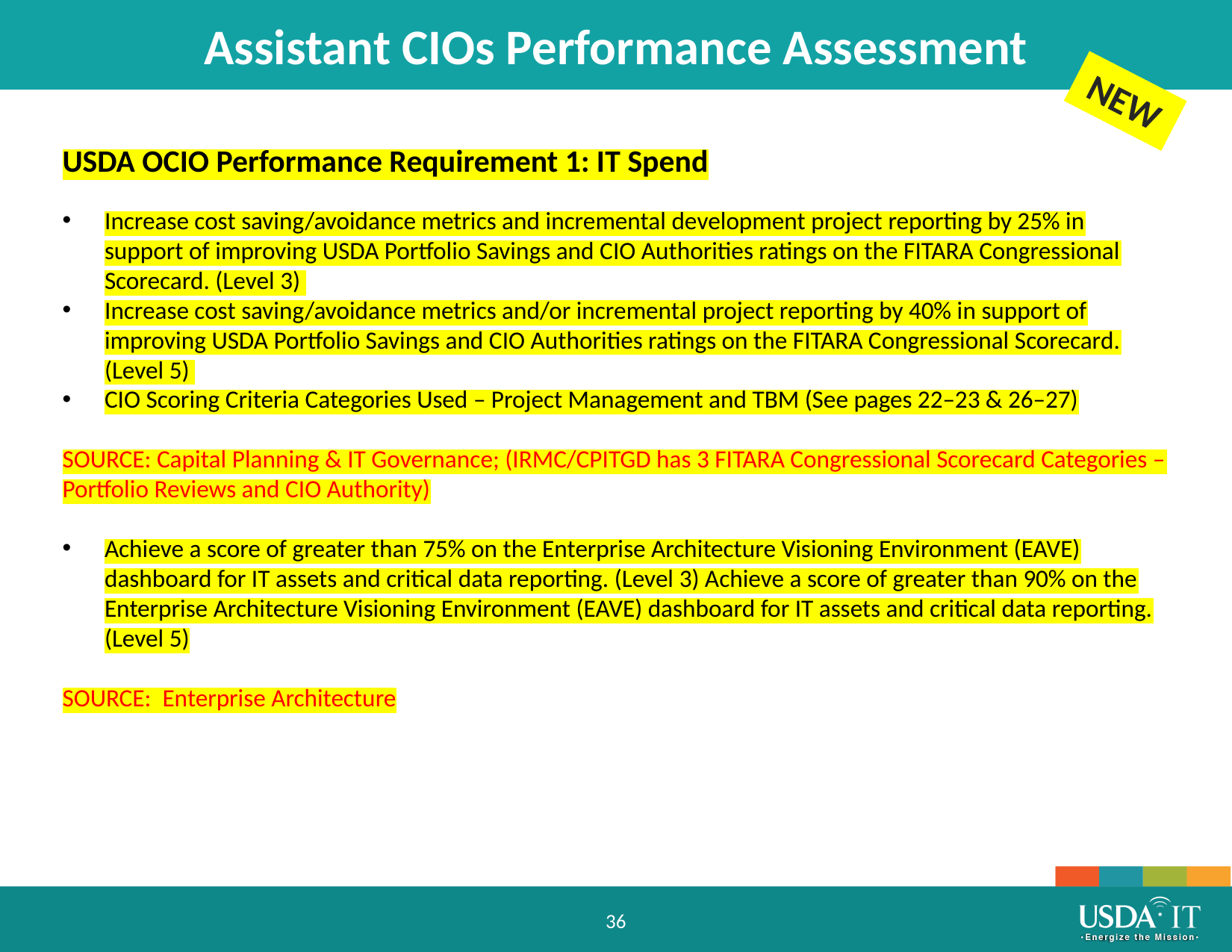

Assistant CIOs Performance Assessment
NEW
USDA OCIO Performance Requirement 1: IT Spend

Increase cost saving/avoidance metrics and incremental development project reporting by 25% in support of improving USDA Portfolio Savings and CIO Authorities ratings on the FITARA Congressional Scorecard. (Level 3)
Increase cost saving/avoidance metrics and/or incremental project reporting by 40% in support of improving USDA Portfolio Savings and CIO Authorities ratings on the FITARA Congressional Scorecard. (Level 5)
CIO Scoring Criteria Categories Used – Project Management and TBM (See pages 22–23 & 26–27)

SOURCE: Capital Planning & IT Governance; (IRMC/CPITGD has 3 FITARA Congressional Scorecard Categories – Portfolio Reviews and CIO Authority)

Achieve a score of greater than 75% on the Enterprise Architecture Visioning Environment (EAVE) dashboard for IT assets and critical data reporting. (Level 3) Achieve a score of greater than 90% on the Enterprise Architecture Visioning Environment (EAVE) dashboard for IT assets and critical data reporting. (Level 5)

SOURCE:  Enterprise Architecture

36